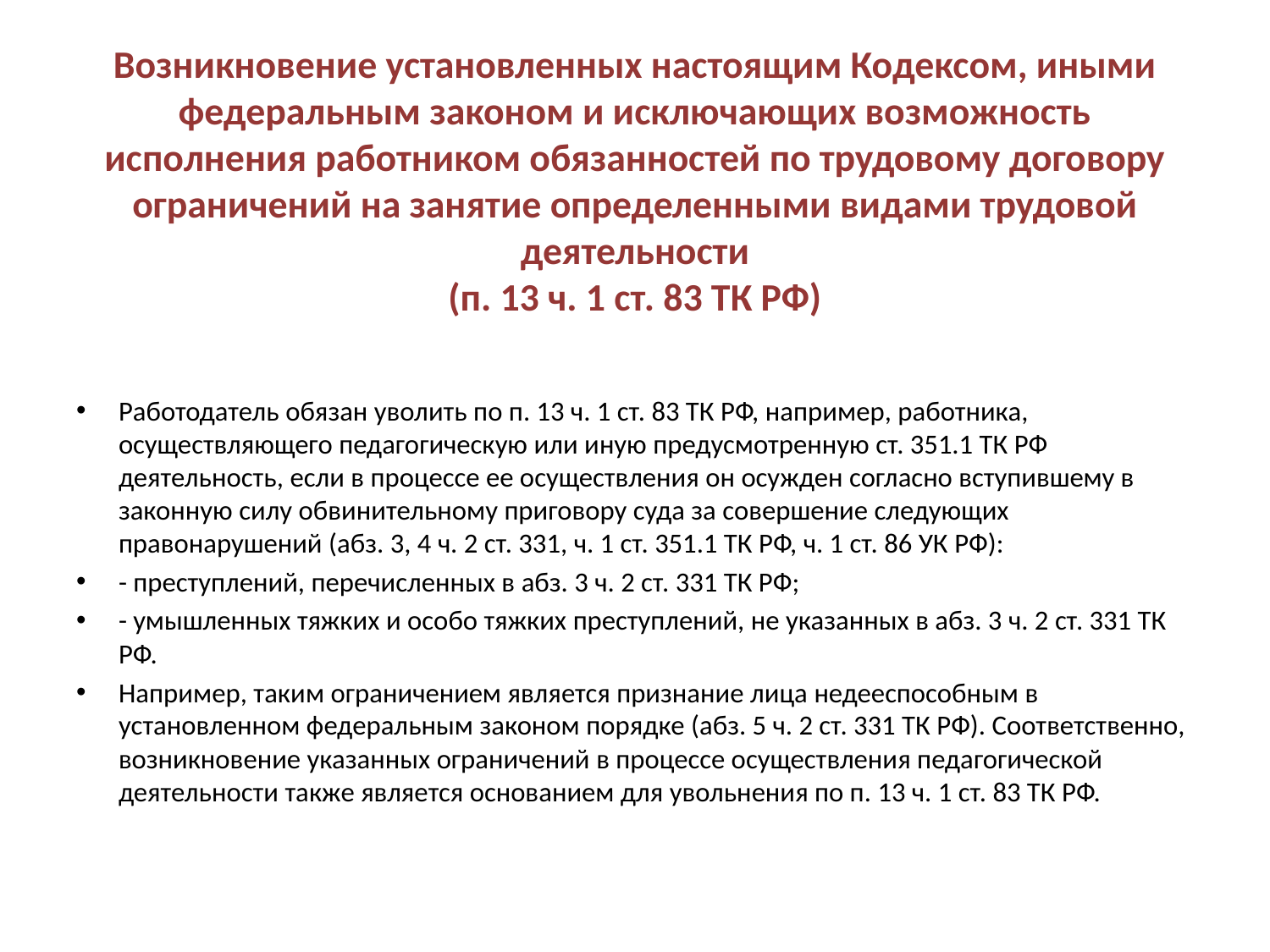

# Возникновение установленных настоящим Кодексом, иными федеральным законом и исключающих возможность исполнения работником обязанностей по трудовому договору ограничений на занятие определенными видами трудовой деятельности (п. 13 ч. 1 ст. 83 ТК РФ)
Работодатель обязан уволить по п. 13 ч. 1 ст. 83 ТК РФ, например, работника, осуществляющего педагогическую или иную предусмотренную ст. 351.1 ТК РФ деятельность, если в процессе ее осуществления он осужден согласно вступившему в законную силу обвинительному приговору суда за совершение следующих правонарушений (абз. 3, 4 ч. 2 ст. 331, ч. 1 ст. 351.1 ТК РФ, ч. 1 ст. 86 УК РФ):
- преступлений, перечисленных в абз. 3 ч. 2 ст. 331 ТК РФ;
- умышленных тяжких и особо тяжких преступлений, не указанных в абз. 3 ч. 2 ст. 331 ТК РФ.
Например, таким ограничением является признание лица недееспособным в установленном федеральным законом порядке (абз. 5 ч. 2 ст. 331 ТК РФ). Соответственно, возникновение указанных ограничений в процессе осуществления педагогической деятельности также является основанием для увольнения по п. 13 ч. 1 ст. 83 ТК РФ.